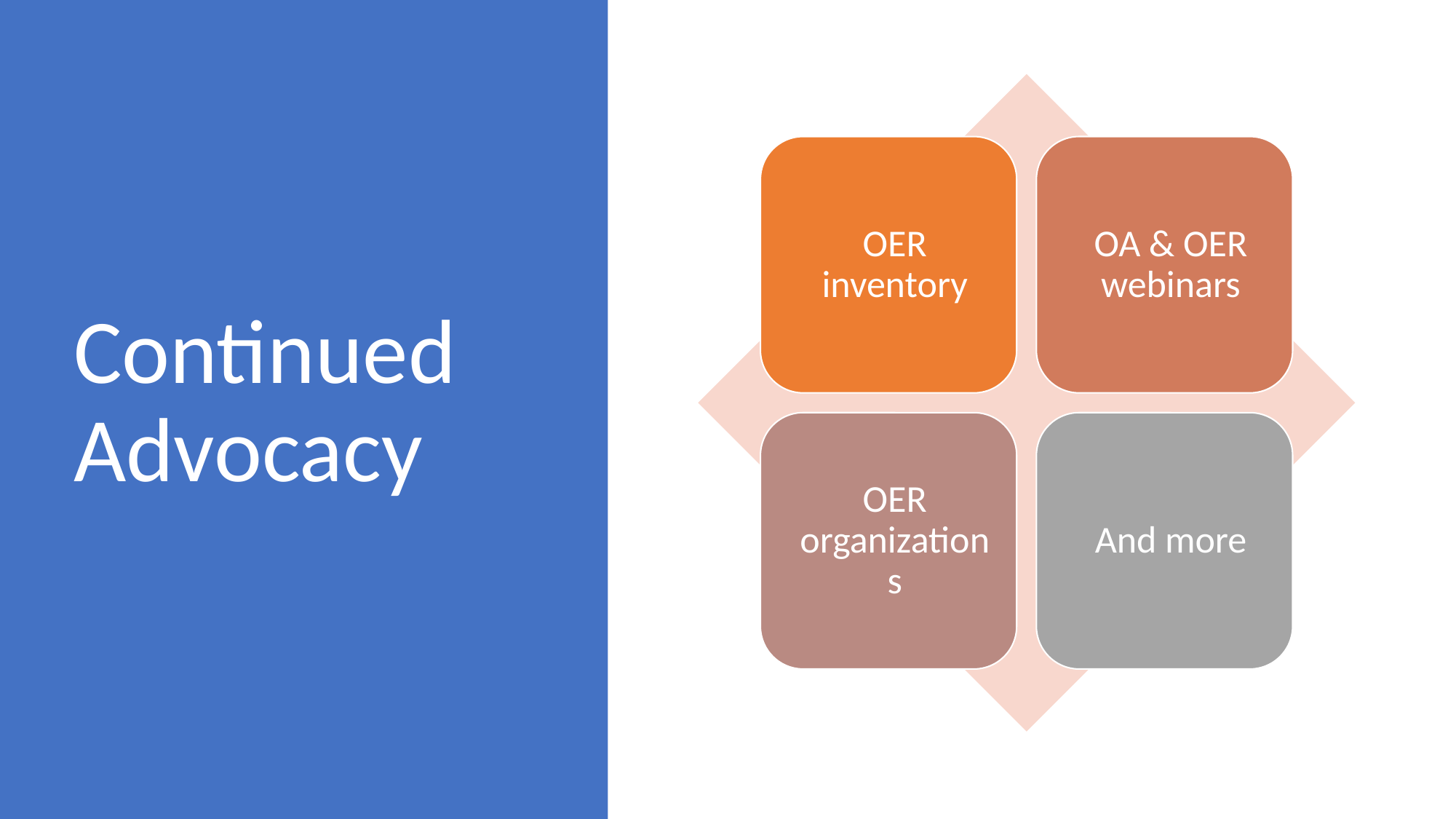

# Continued Advocacy
OER inventory
OA & OER webinars
OER organizations
And more